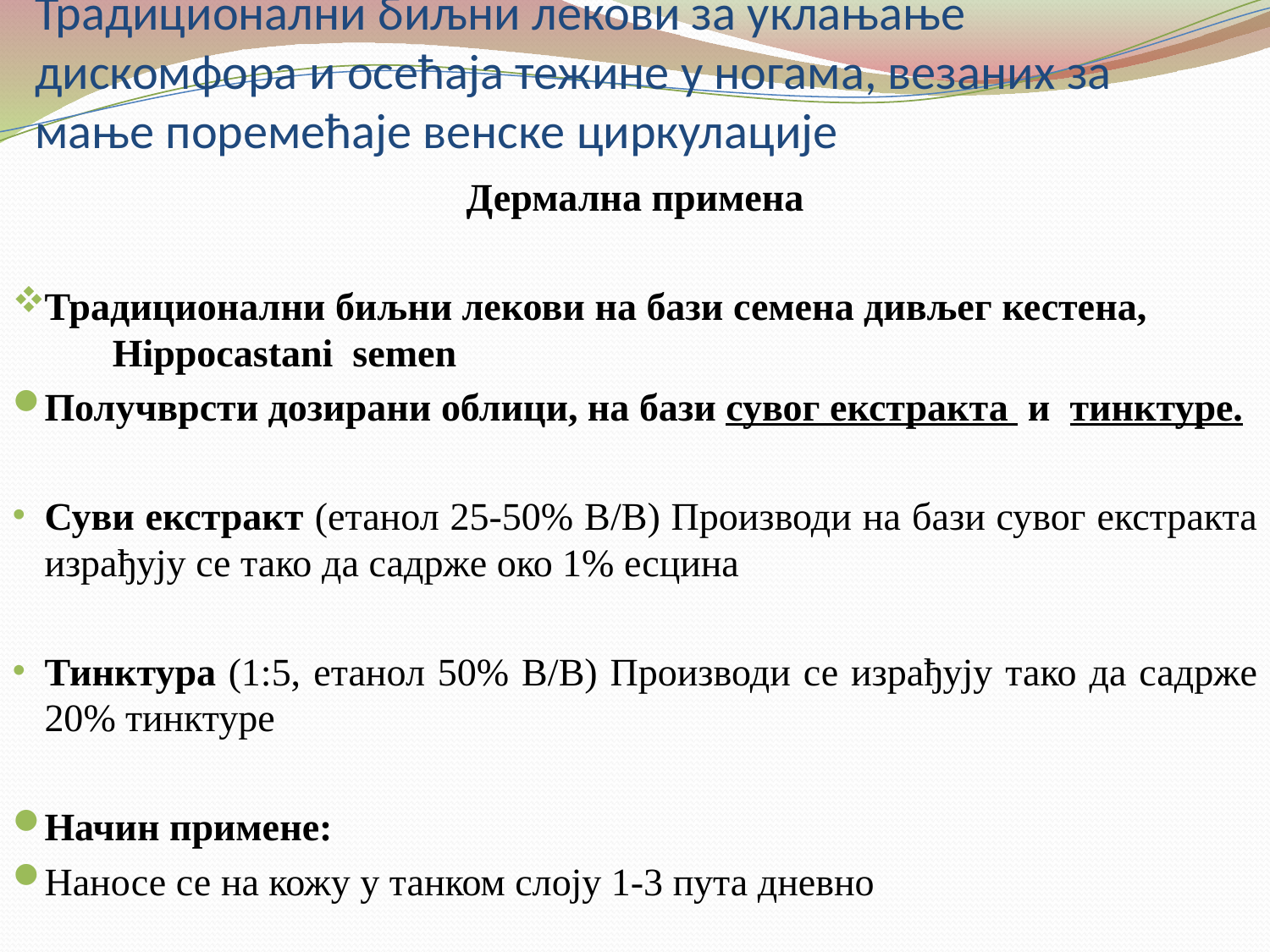

# Традиционални биљни лекови за уклањање дискомфора и осећаја тежине у ногама, везаних за мање поремећаје венске циркулације
Дермална примена

Традиционални биљни лекови на бази семена дивљег кестена,                   Hippocastani  semen
Получврсти дозирани облици, на бази сувог екстракта  и  тинктуре.

Суви екстракт (етанол 25-50% В/В) Производи на бази сувог екстракта израђују се тако да садрже око 1% есцина

Тинктура (1:5, етанол 50% В/В) Производи се израђују тако да садрже 20% тинктуре

Начин примене:
Наносе се на кожу у танком слоју 1-3 пута дневно